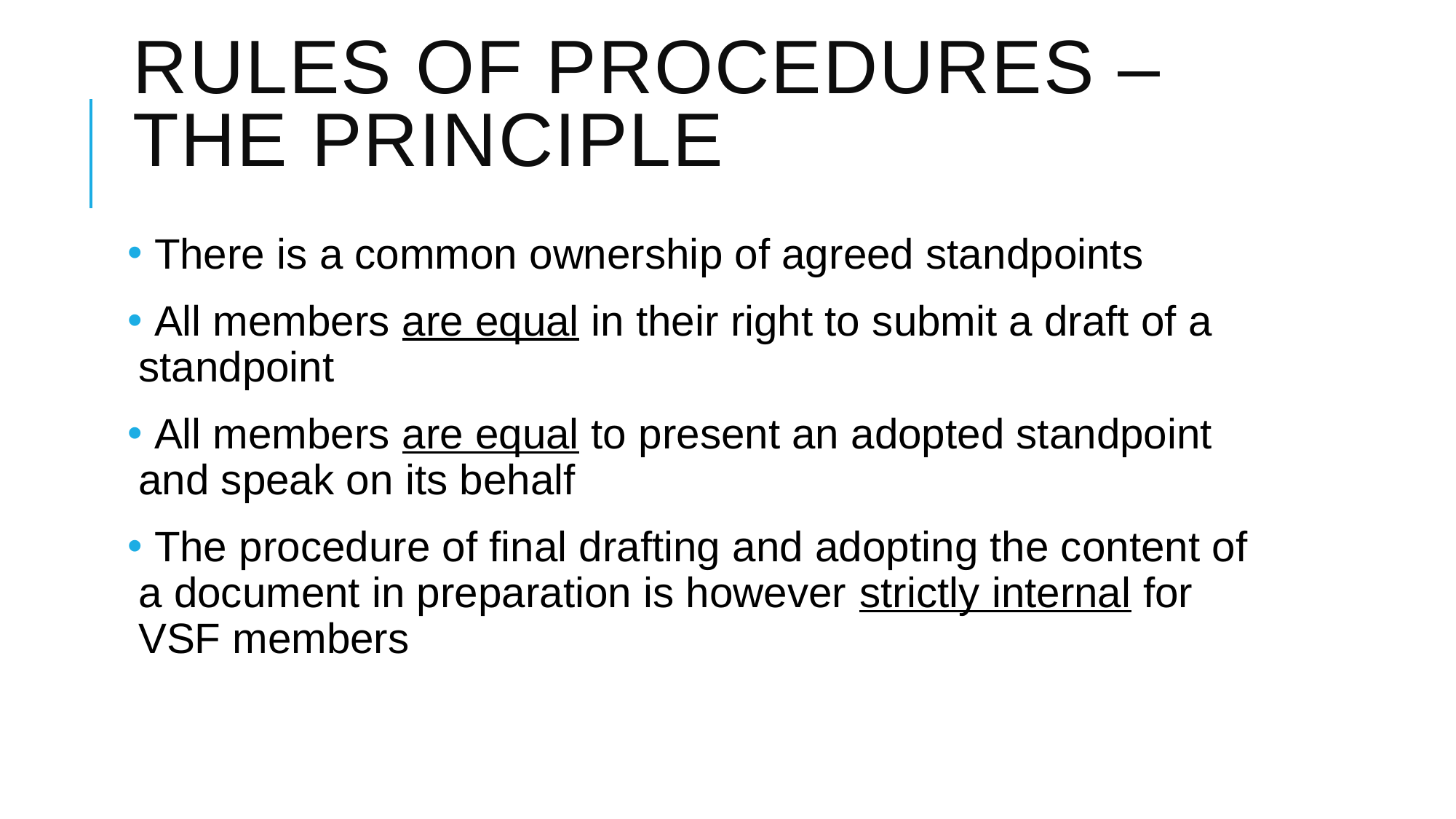

# Rules of procedures – the principle
 There is a common ownership of agreed standpoints
 All members are equal in their right to submit a draft of a standpoint
 All members are equal to present an adopted standpoint and speak on its behalf
 The procedure of final drafting and adopting the content of a document in preparation is however strictly internal for VSF members